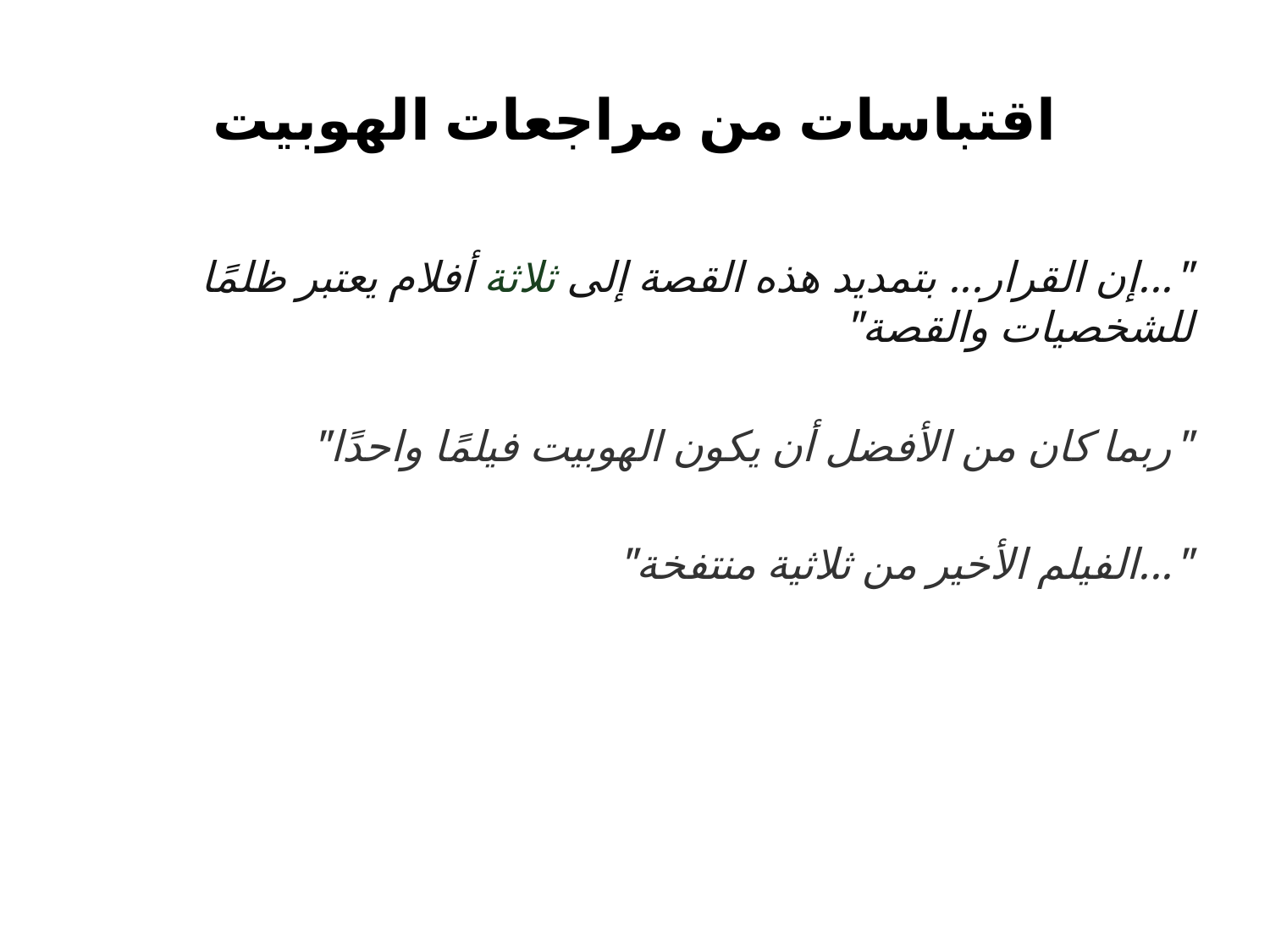

# اقتباسات من مراجعات الهوبيت
"...إن القرار... بتمديد هذه القصة إلى ثلاثة أفلام يعتبر ظلمًا للشخصيات والقصة"

"ربما كان من الأفضل أن يكون الهوبيت فيلمًا واحدًا"

"...الفيلم الأخير من ثلاثية منتفخة"